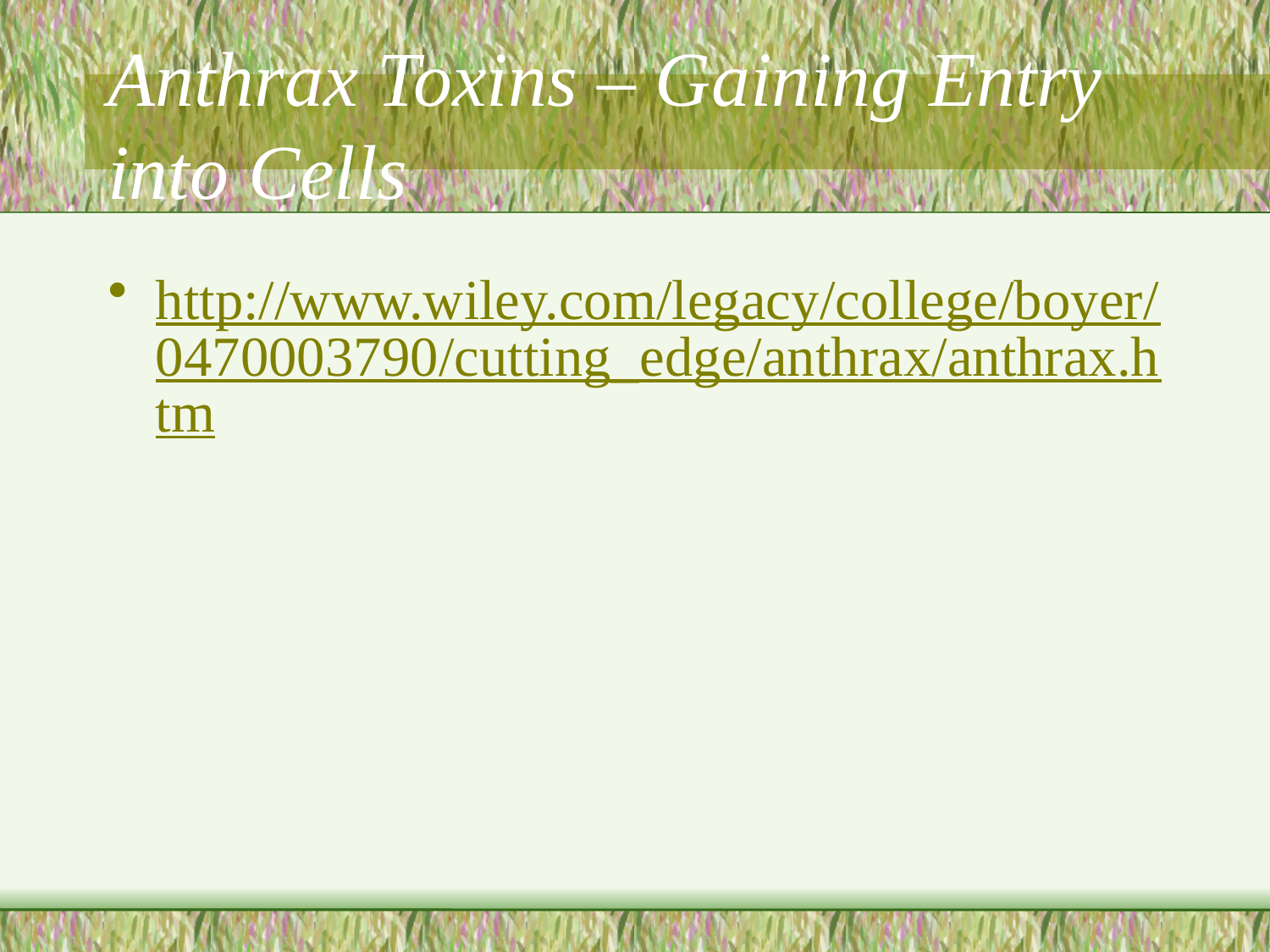

# Anthrax Toxins – Gaining Entry into Cells
http://www.wiley.com/legacy/college/boyer/0470003790/cutting_edge/anthrax/anthrax.htm